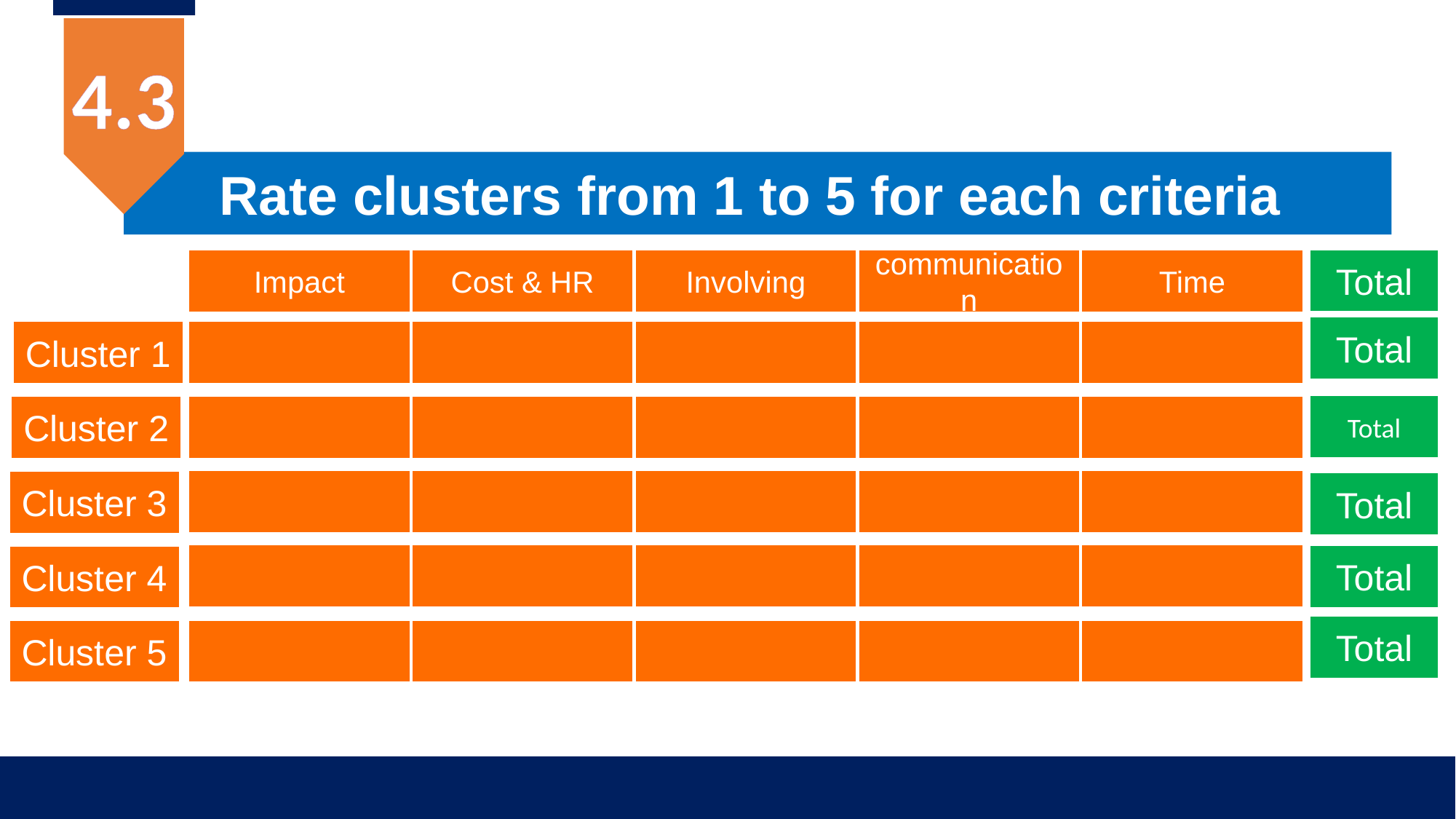

4.3

Rate clusters from 1 to 5 for each criteria
Total
Impact
Cost & HR
Involving
communication
Time
Total
Cluster 1

Total
Cluster 2

Cluster 3
Total

Total
Cluster 4
Total
Cluster 5